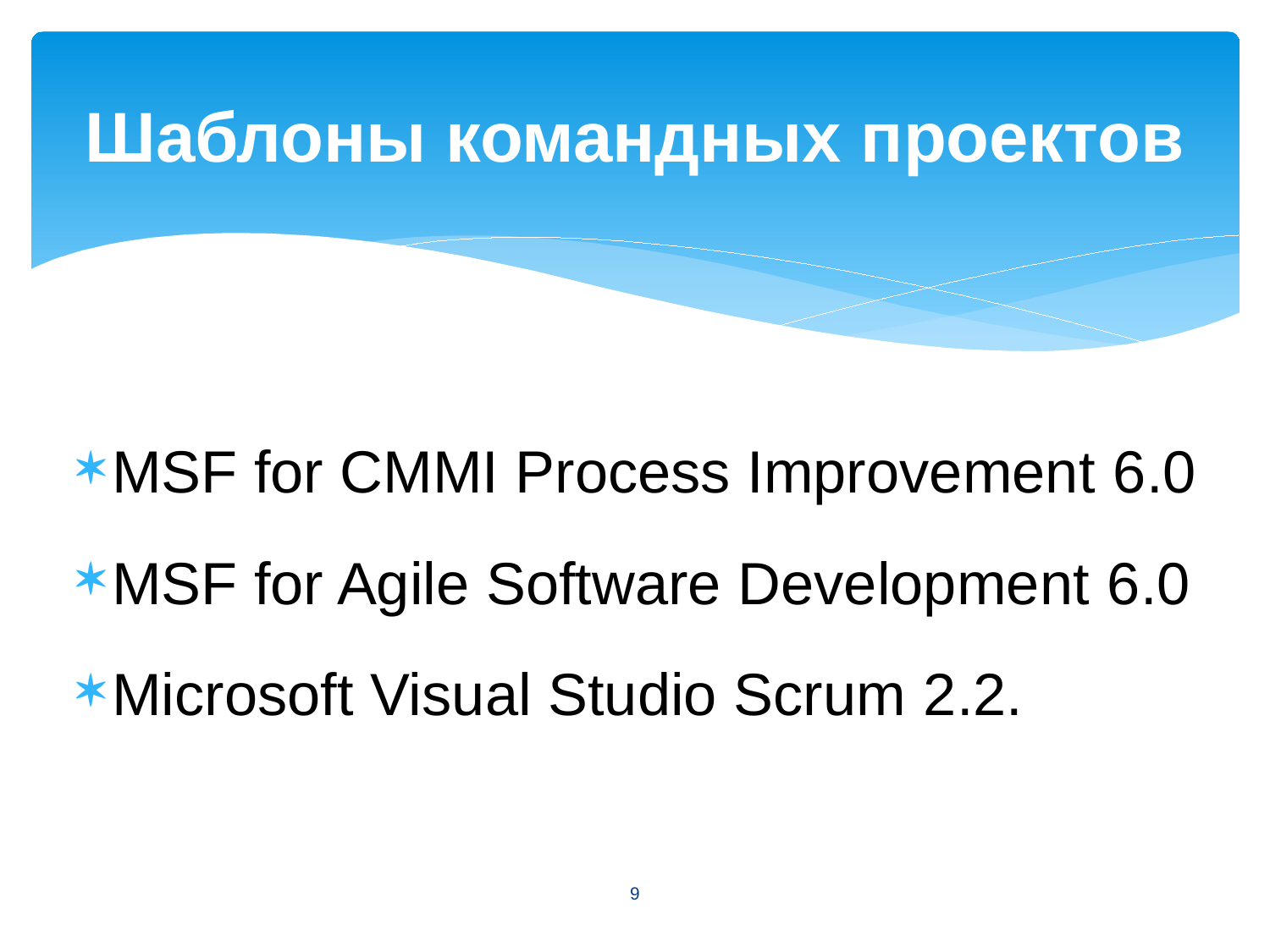

# Шаблоны командных проектов

MSF for CMMI Process Improvement 6.0
MSF for Agile Software Development 6.0
Microsoft Visual Studio Scrum 2.2.
9